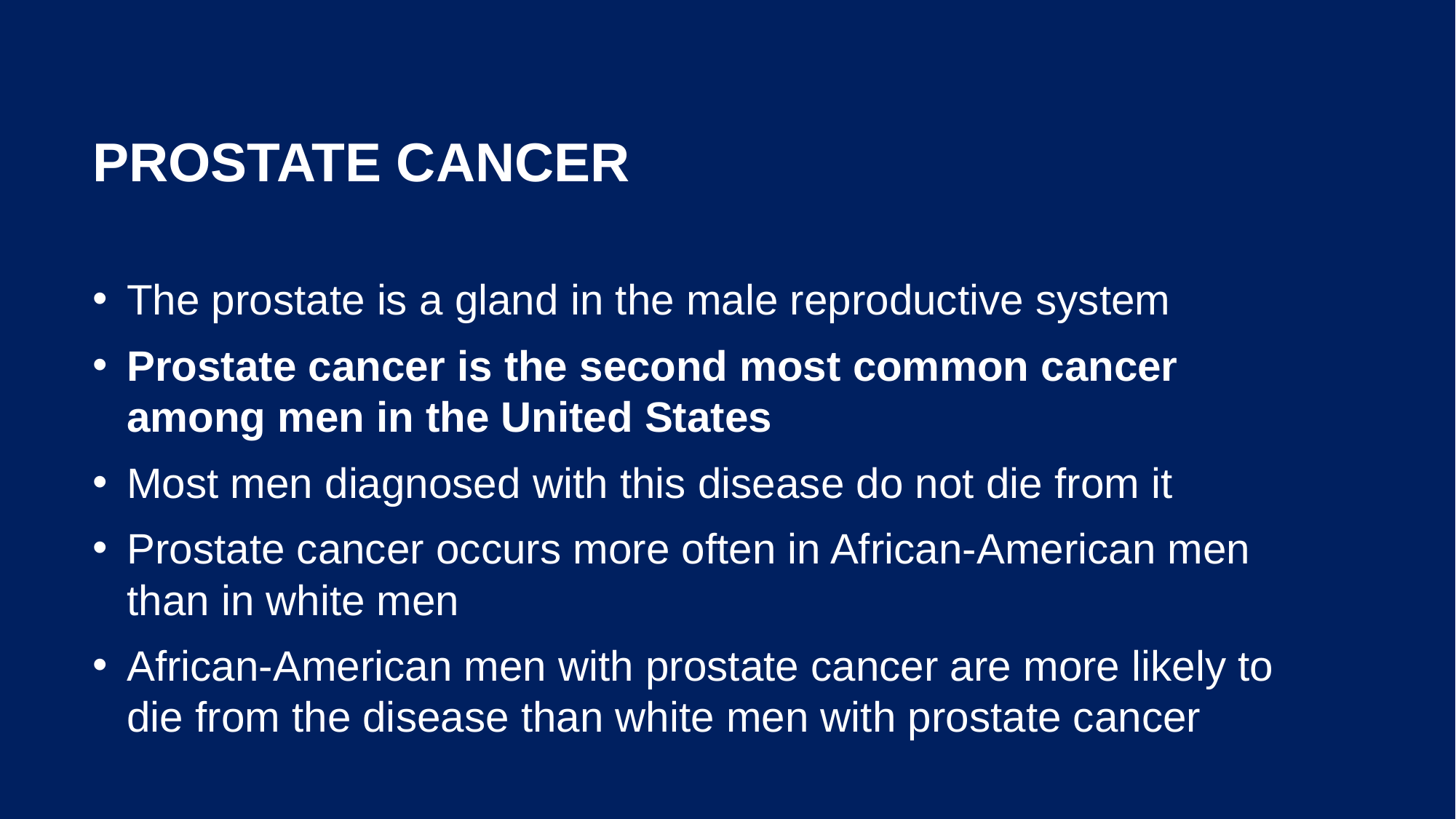

# Prostate Cancer
The prostate is a gland in the male reproductive system
Prostate cancer is the second most common cancer among men in the United States
Most men diagnosed with this disease do not die from it
Prostate cancer occurs more often in African-American men than in white men
African-American men with prostate cancer are more likely to die from the disease than white men with prostate cancer